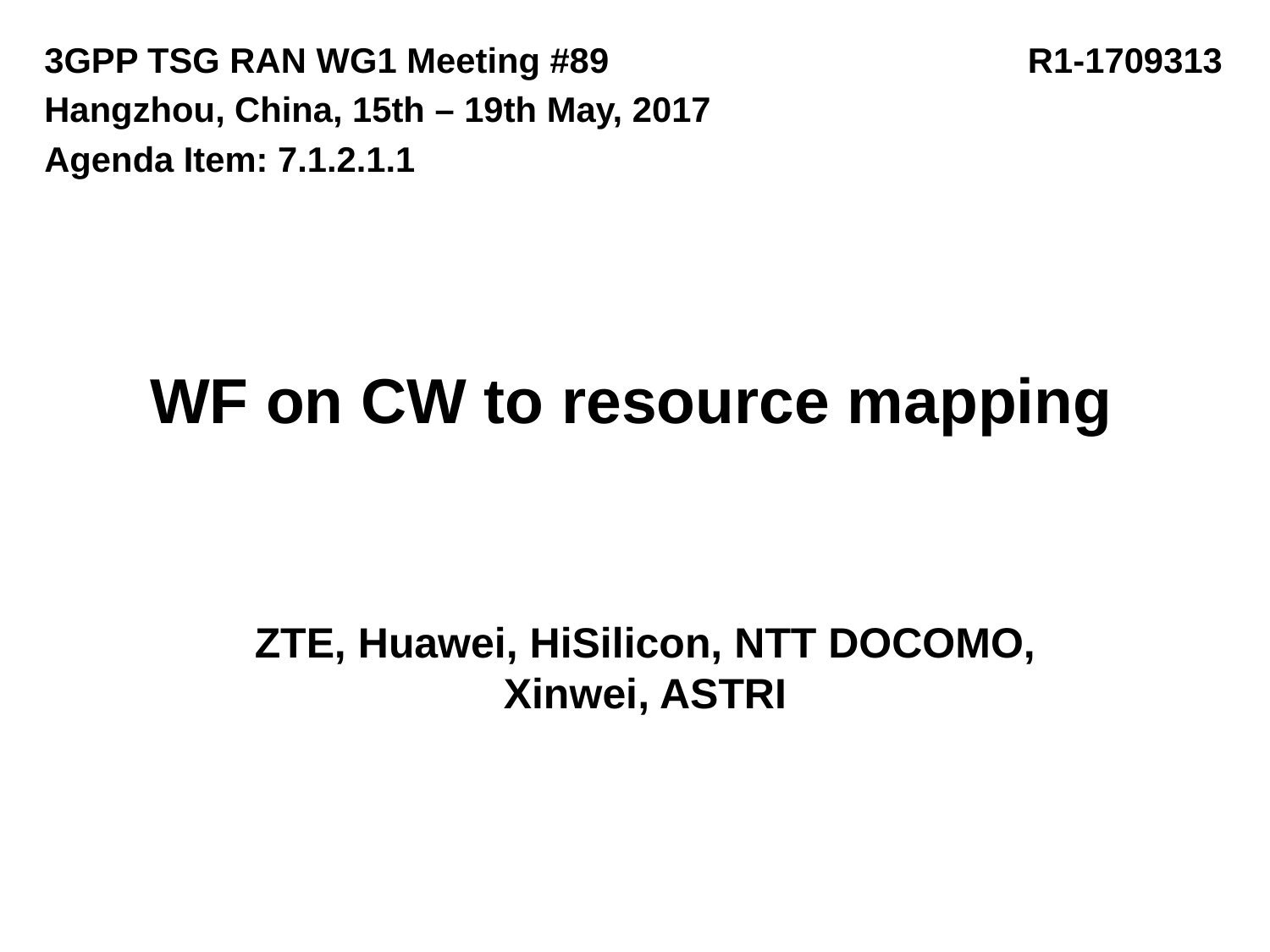

3GPP TSG RAN WG1 Meeting #89                                           R1-1709313
Hangzhou, China, 15th – 19th May, 2017
Agenda Item: 7.1.2.1.1

# WF on CW to resource mapping
ZTE, Huawei, HiSilicon, NTT DOCOMO, Xinwei, ASTRI